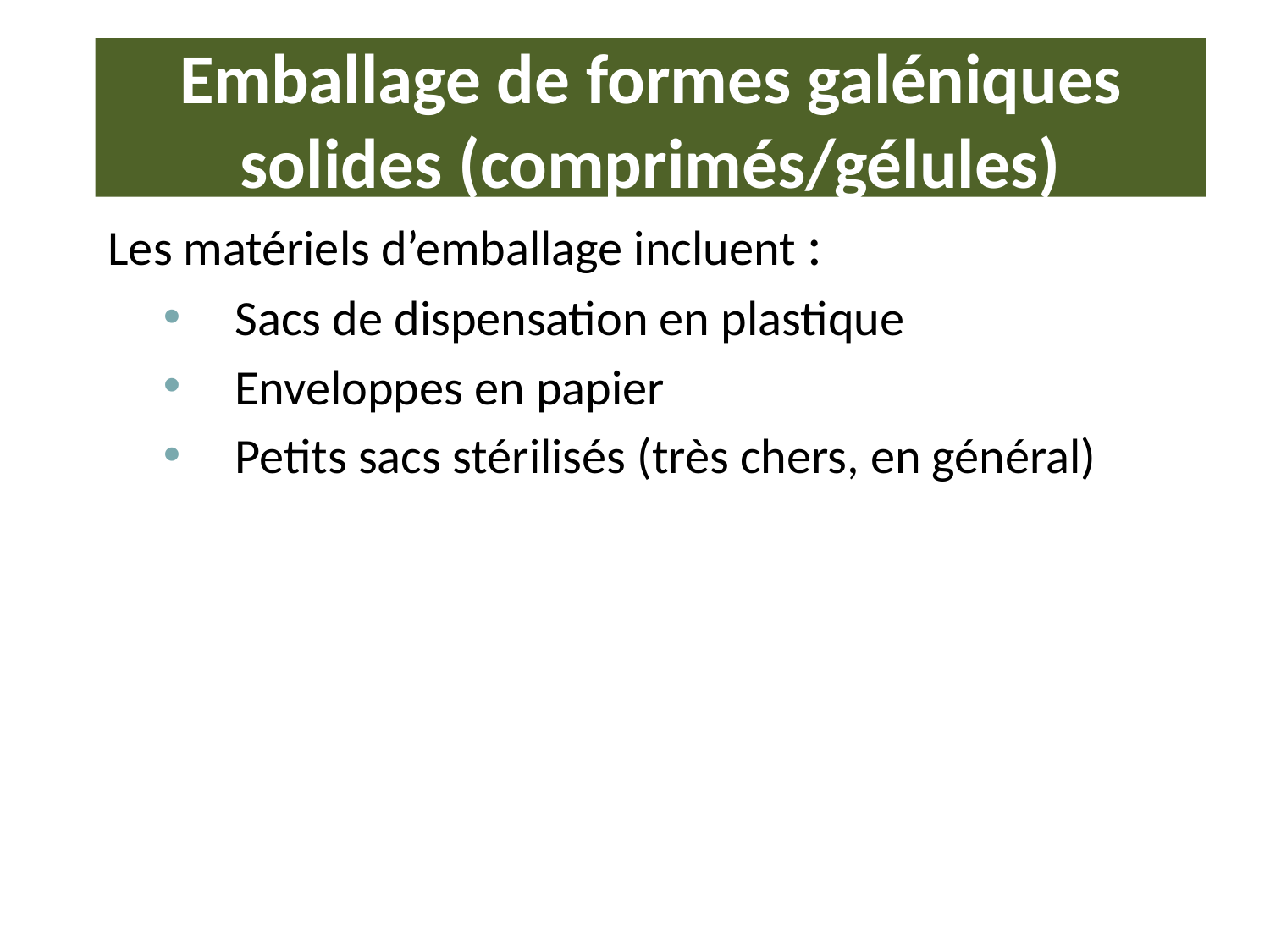

# Emballage de formes galéniques solides (comprimés/gélules)
Les matériels d’emballage incluent :
Sacs de dispensation en plastique
Enveloppes en papier
Petits sacs stérilisés (très chers, en général)